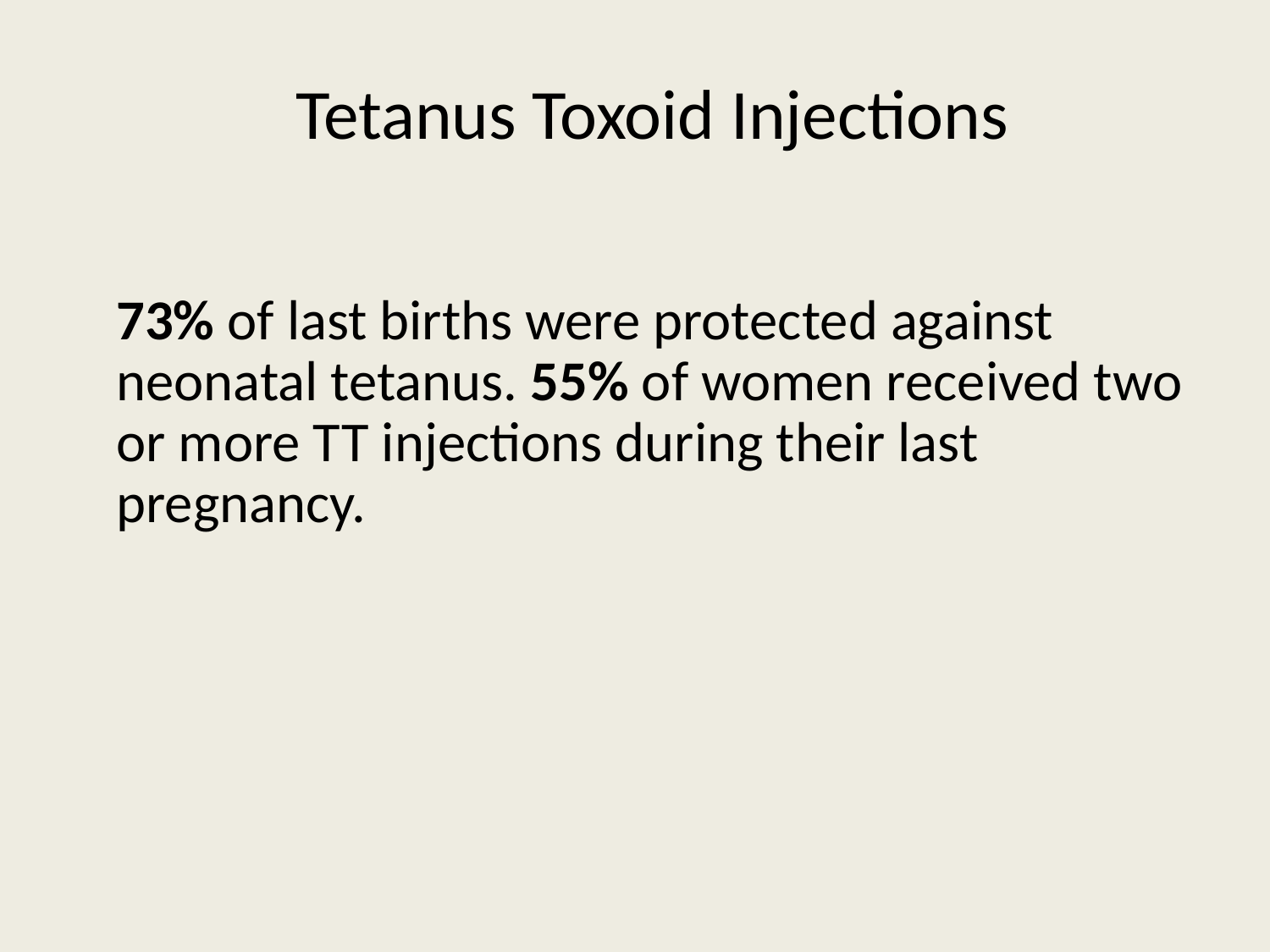

# Tetanus Toxoid Injections
	73% of last births were protected against neonatal tetanus. 55% of women received two or more TT injections during their last pregnancy.